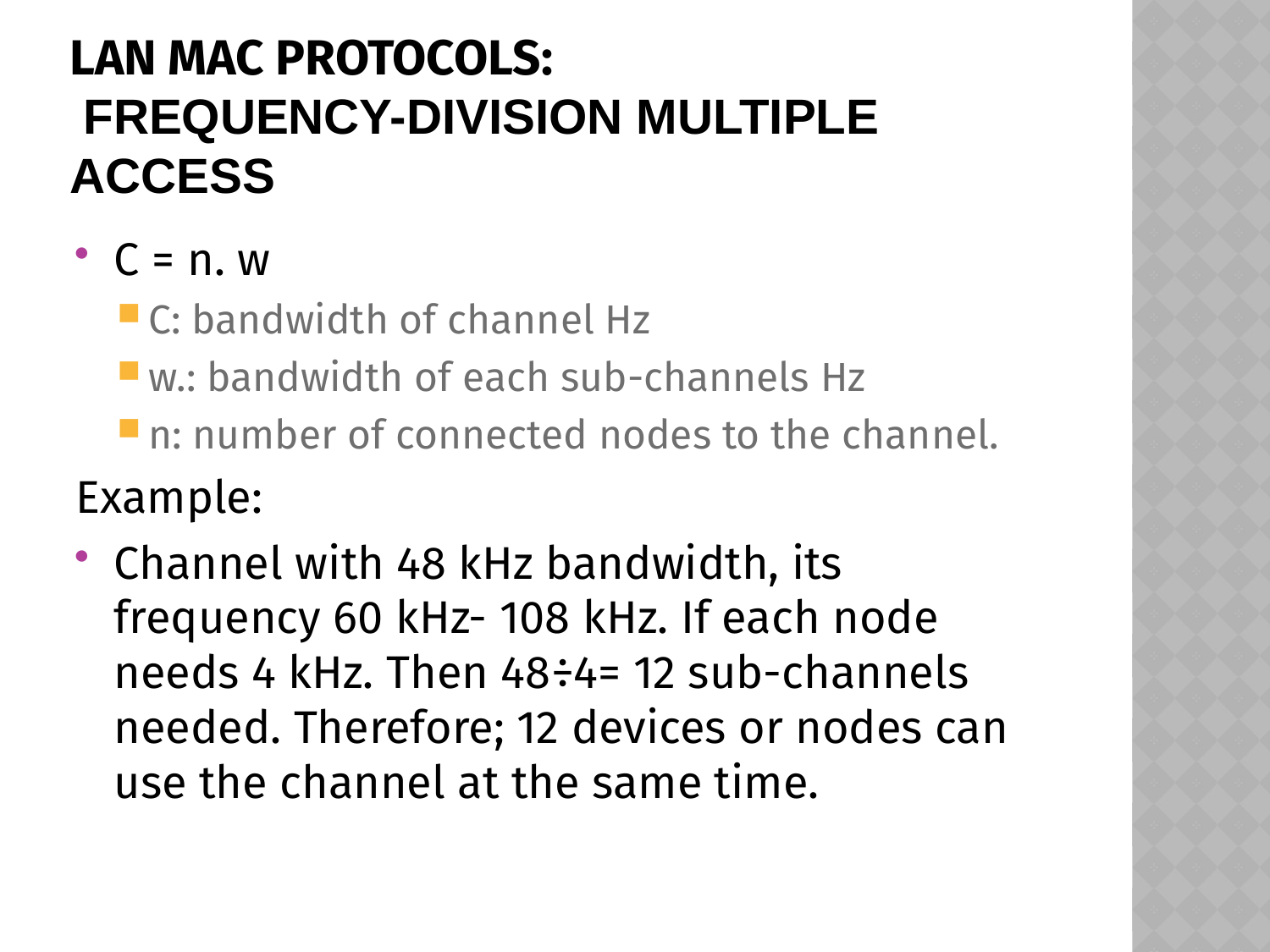

# LAN MAC protocols: Frequency-division Multiple Access
C = n. w
C: bandwidth of channel Hz
w.: bandwidth of each sub-channels Hz
n: number of connected nodes to the channel.
Example:
Channel with 48 kHz bandwidth, its frequency 60 kHz- 108 kHz. If each node needs 4 kHz. Then 48÷4= 12 sub-channels needed. Therefore; 12 devices or nodes can use the channel at the same time.